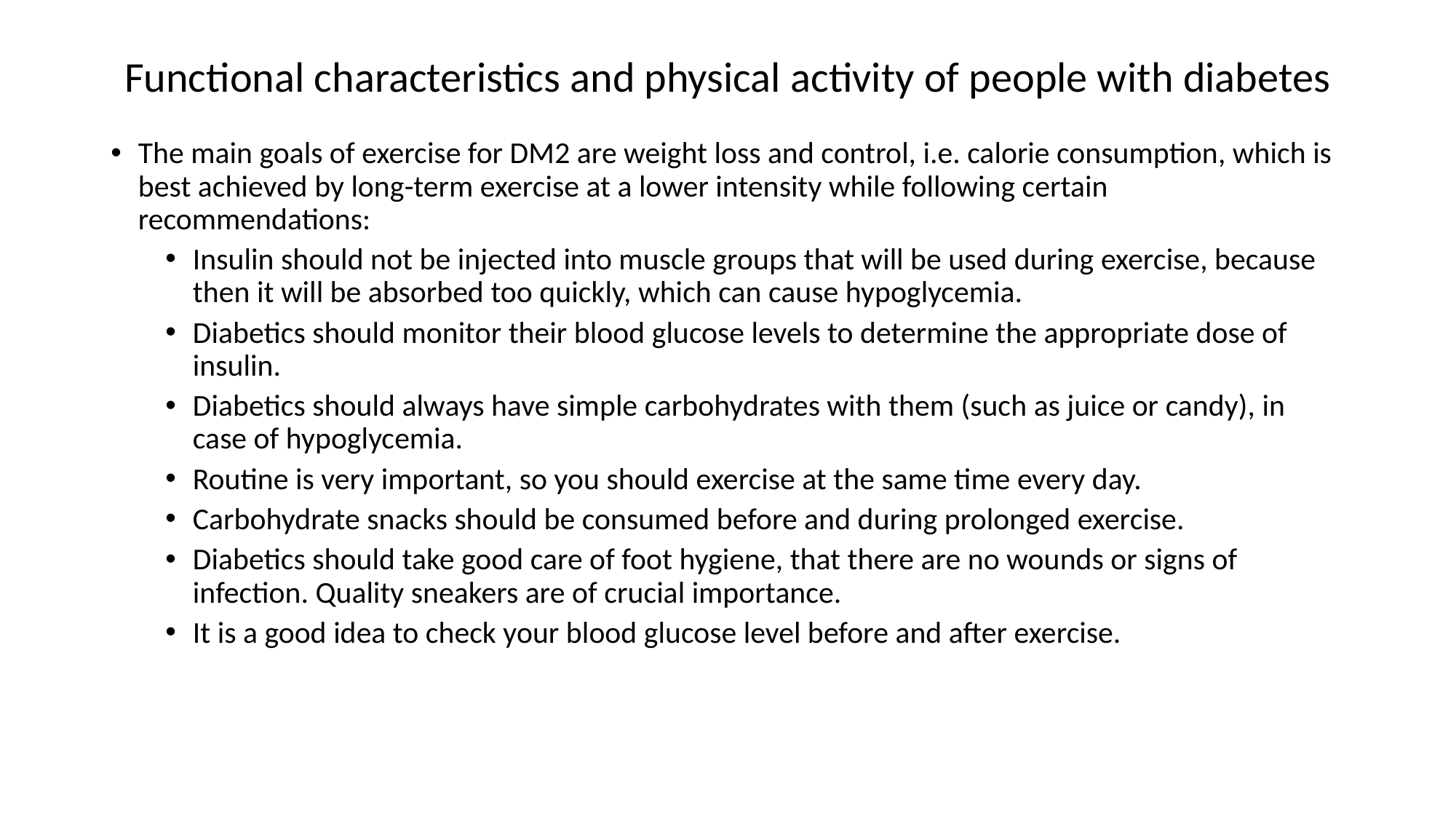

# Functional characteristics and physical activity of people with diabetes
The main goals of exercise for DM2 are weight loss and control, i.e. calorie consumption, which is best achieved by long-term exercise at a lower intensity while following certain recommendations:
Insulin should not be injected into muscle groups that will be used during exercise, because then it will be absorbed too quickly, which can cause hypoglycemia.
Diabetics should monitor their blood glucose levels to determine the appropriate dose of insulin.
Diabetics should always have simple carbohydrates with them (such as juice or candy), in case of hypoglycemia.
Routine is very important, so you should exercise at the same time every day.
Carbohydrate snacks should be consumed before and during prolonged exercise.
Diabetics should take good care of foot hygiene, that there are no wounds or signs of infection. Quality sneakers are of crucial importance.
It is a good idea to check your blood glucose level before and after exercise.